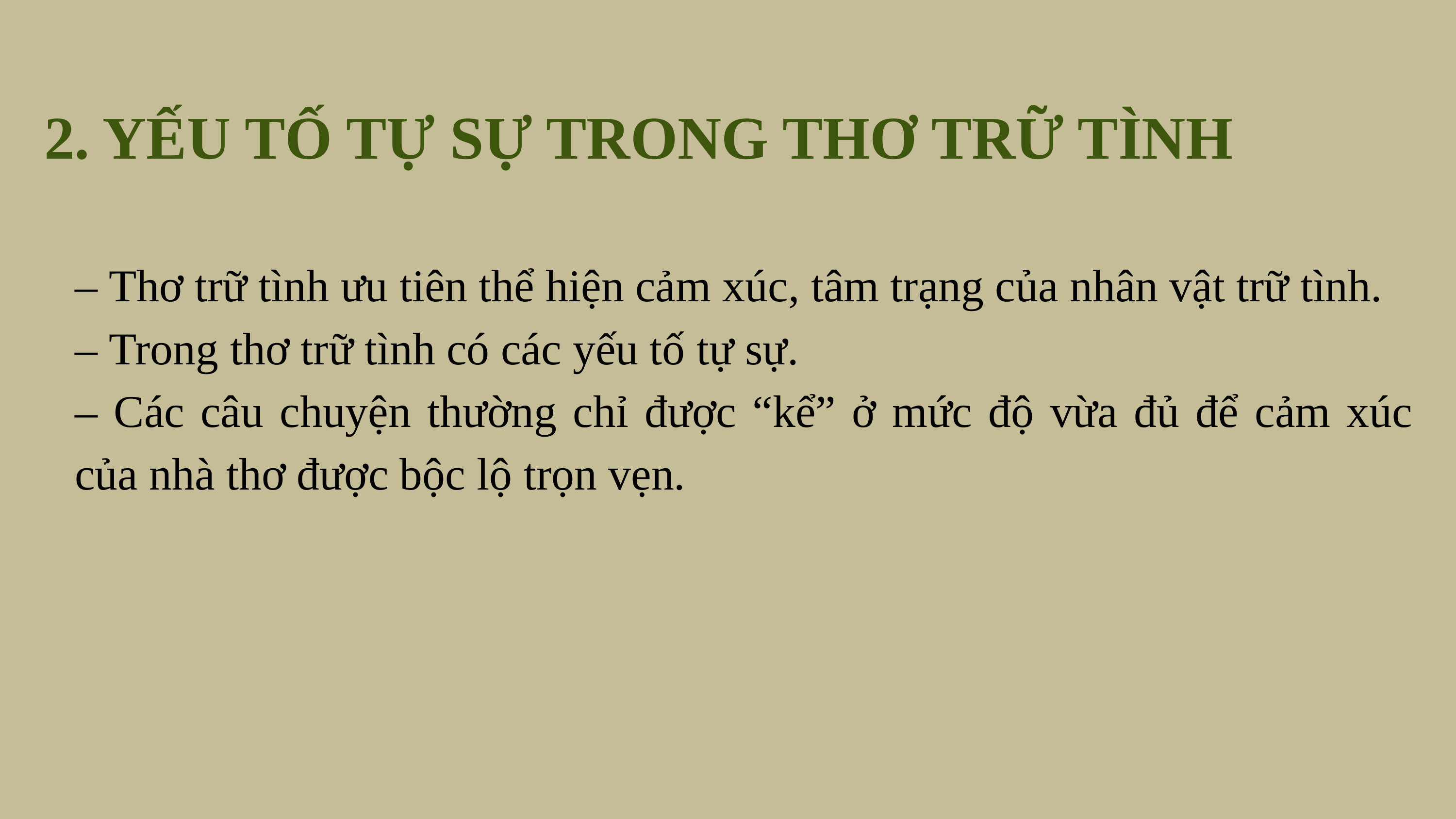

2. YẾU TỐ TỰ SỰ TRONG THƠ TRỮ TÌNH
– Thơ trữ tình ưu tiên thể hiện cảm xúc, tâm trạng của nhân vật trữ tình.
– Trong thơ trữ tình có các yếu tố tự sự.
– Các câu chuyện thường chỉ được “kể” ở mức độ vừa đủ để cảm xúc của nhà thơ được bộc lộ trọn vẹn.